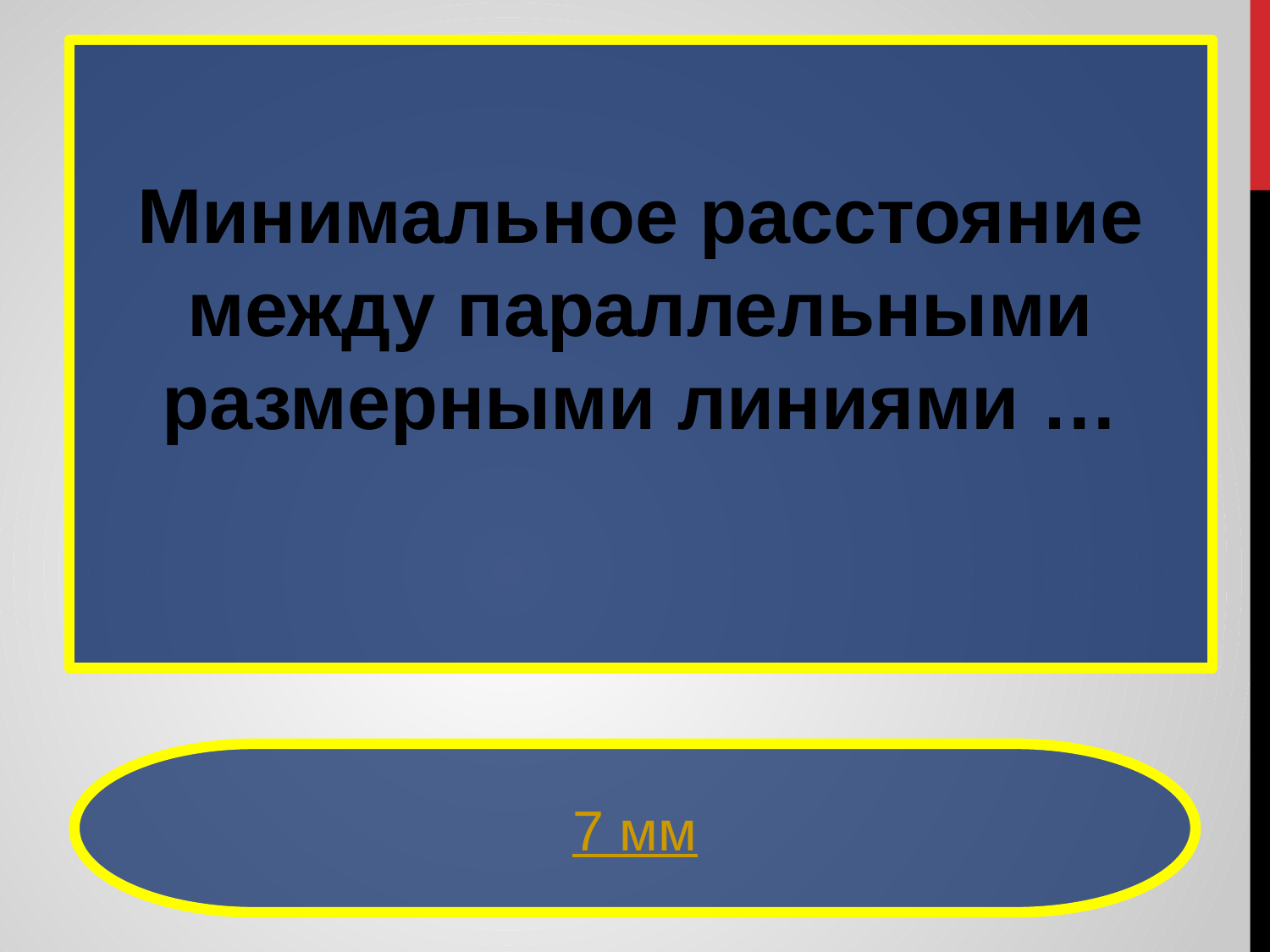

Минимальное расстояние между параллельными размерными линиями …
7 мм